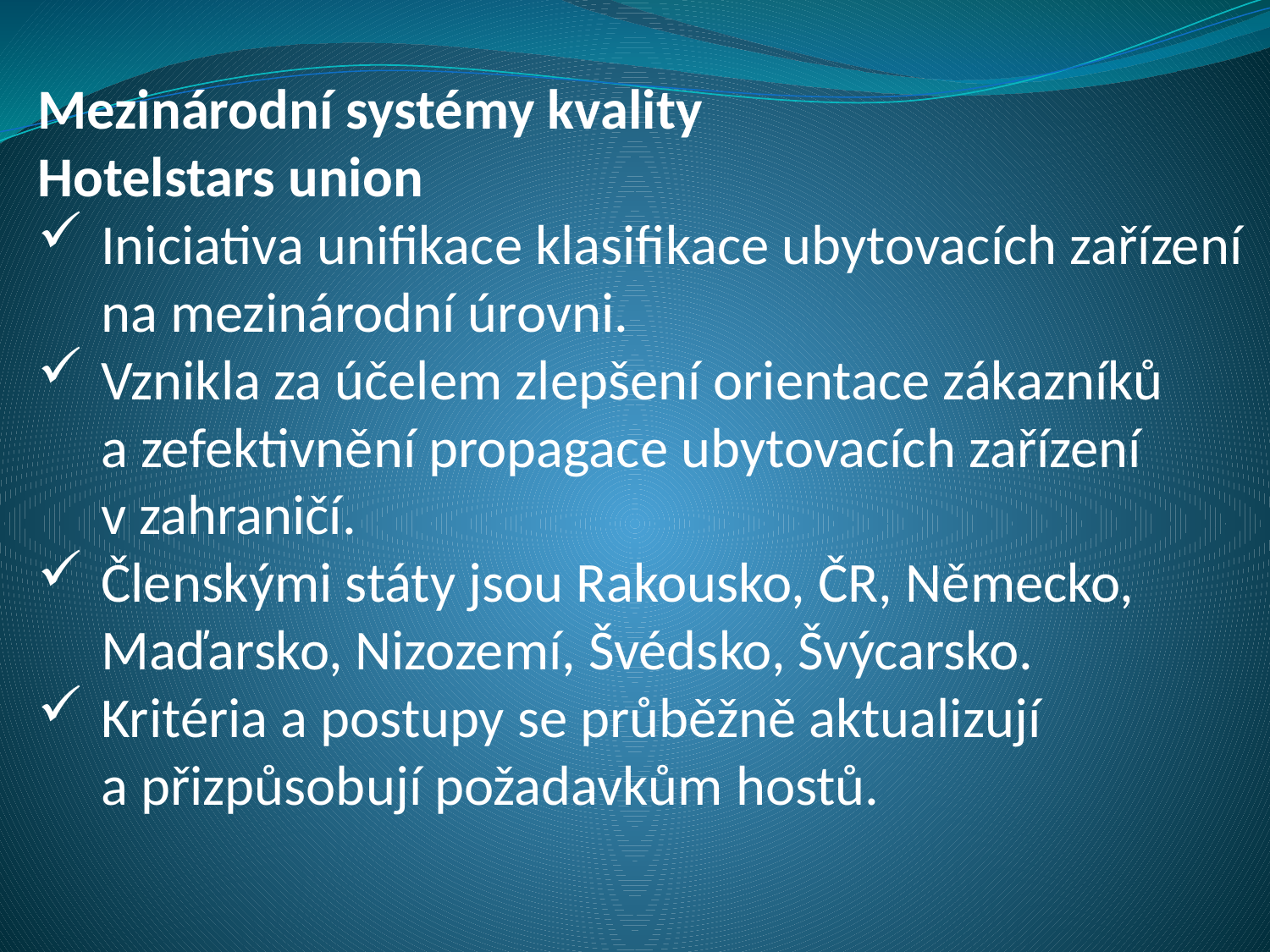

Mezinárodní systémy kvality
Hotelstars union
Iniciativa unifikace klasifikace ubytovacích zařízení na mezinárodní úrovni.
Vznikla za účelem zlepšení orientace zákazníků
a zefektivnění propagace ubytovacích zařízení
v zahraničí.
Členskými státy jsou Rakousko, ČR, Německo, Maďarsko, Nizozemí, Švédsko, Švýcarsko.
Kritéria a postupy se průběžně aktualizují
a přizpůsobují požadavkům hostů.